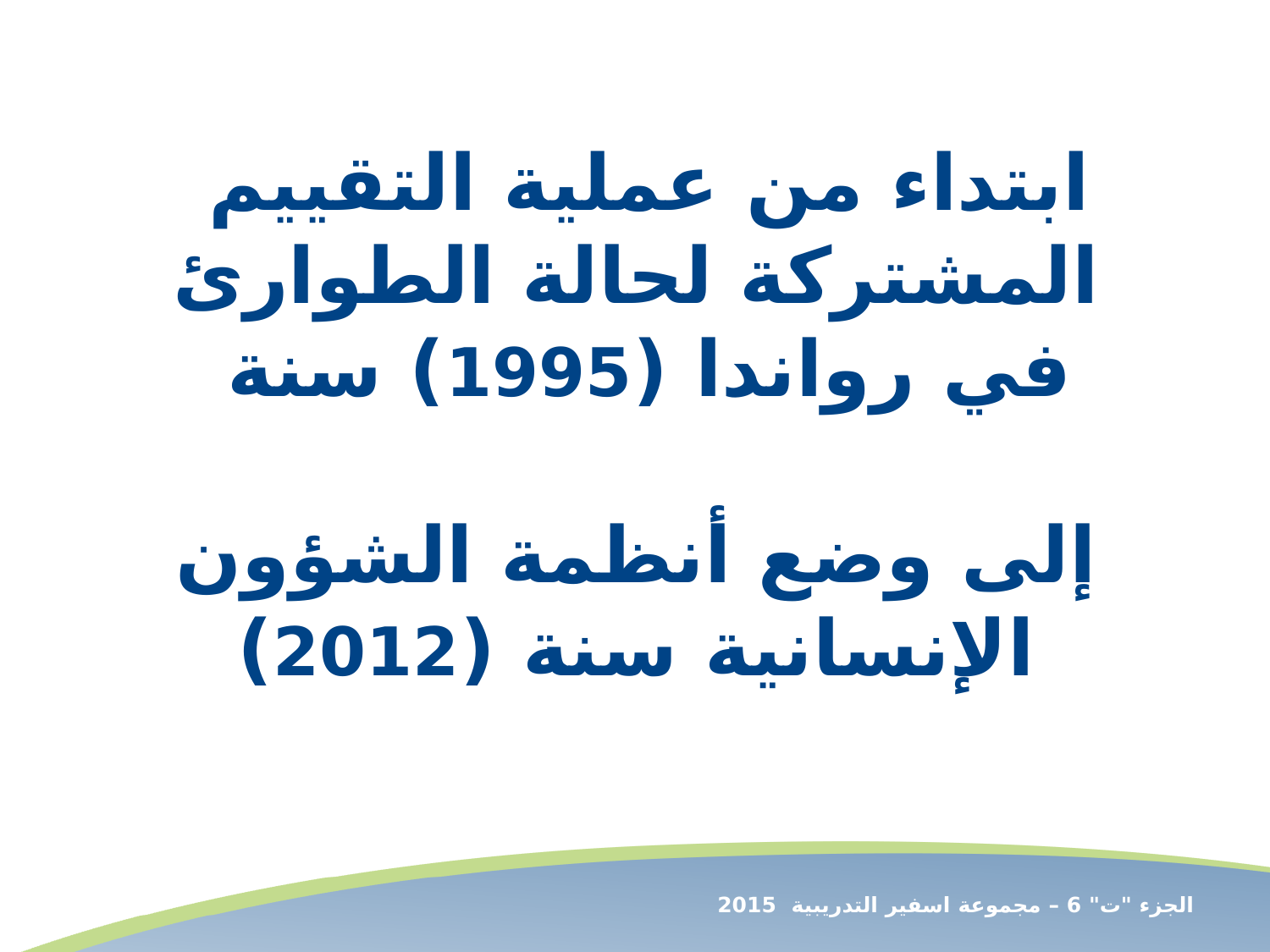

# ابتداء من عملية التقييم  المشتركة لحالة الطوارئ في رواندا (1995) سنة إلى وضع أنظمة الشؤون الإنسانية سنة (2012)
الجزء "ت" 6 – مجموعة اسفير التدريبية  2015